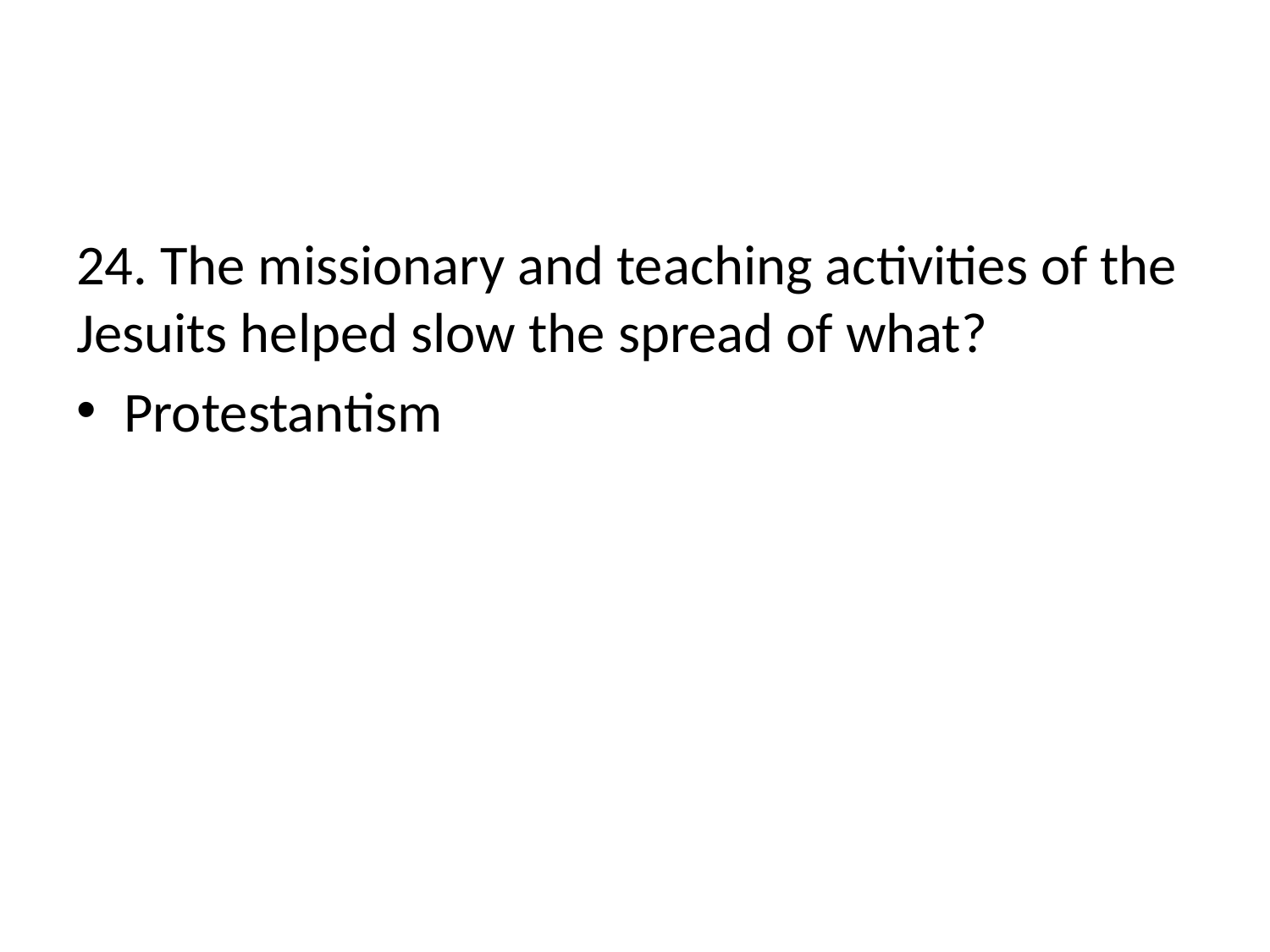

#
24. The missionary and teaching activities of the Jesuits helped slow the spread of what?
Protestantism